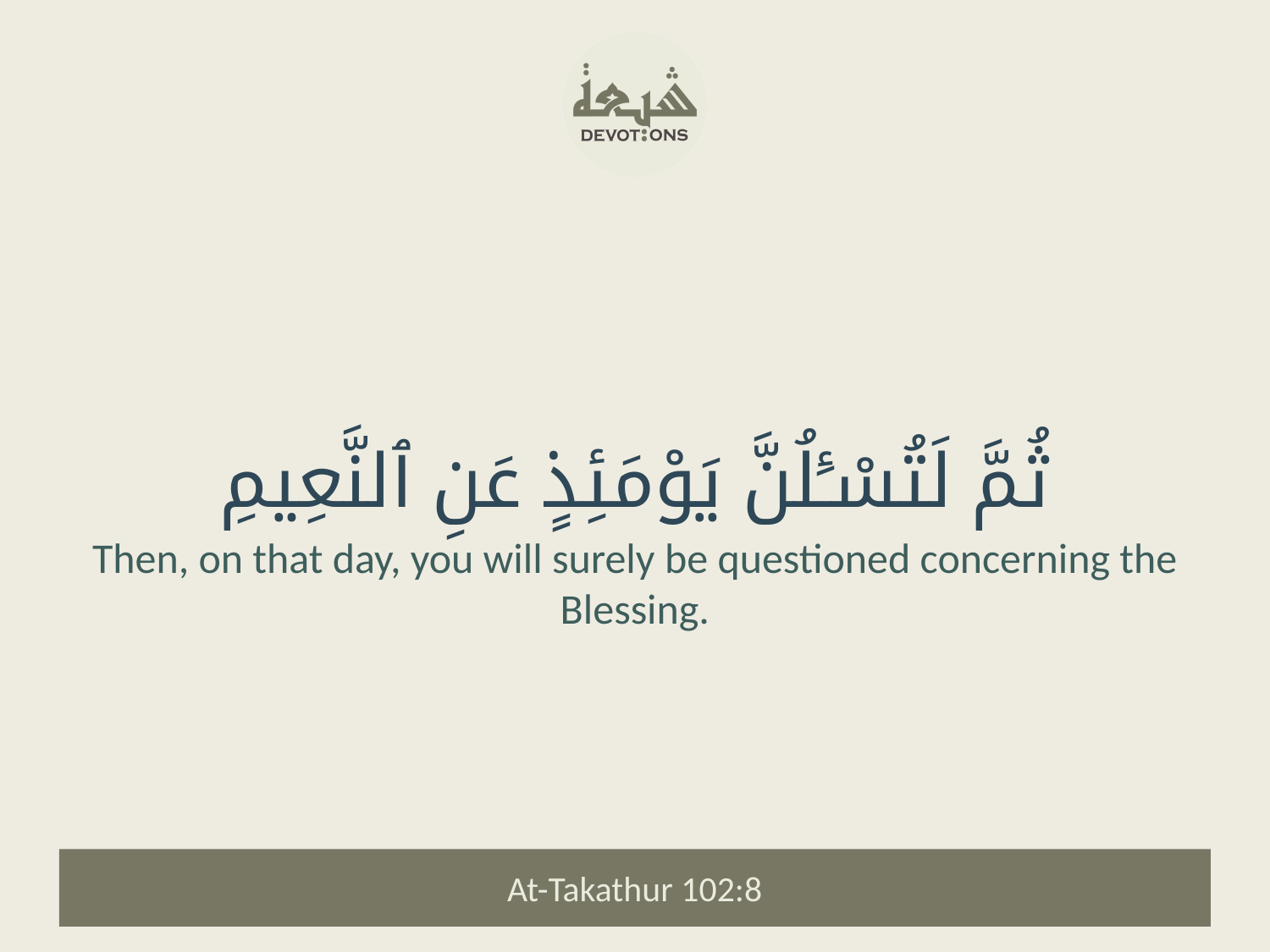

ثُمَّ لَتُسْـَٔلُنَّ يَوْمَئِذٍ عَنِ ٱلنَّعِيمِ
Then, on that day, you will surely be questioned concerning the Blessing.
At-Takathur 102:8